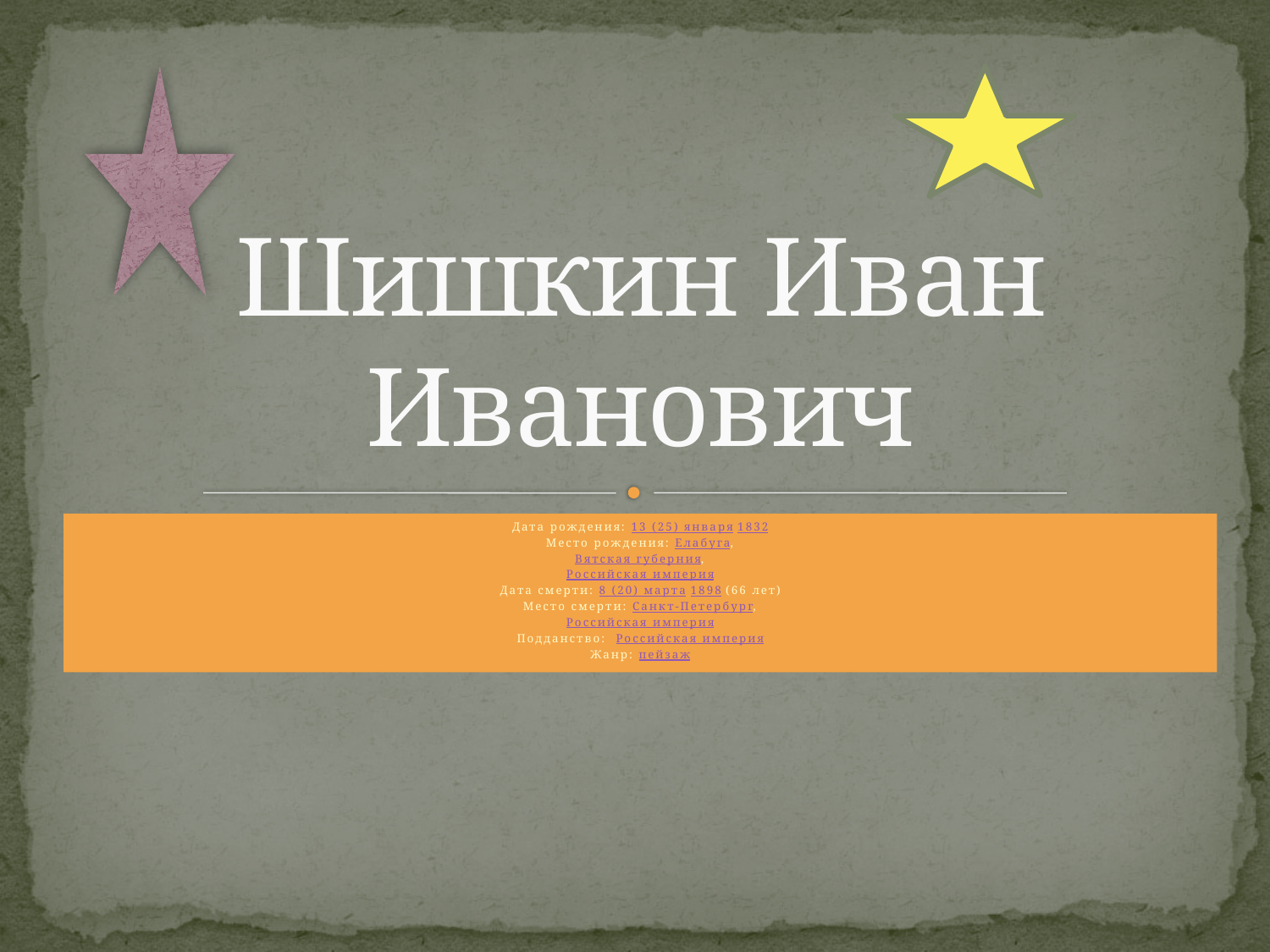

# Шишкин Иван Иванович
Дата рождения: 13 (25) января 1832
Место рождения: Елабуга,
Вятская губерния,
Российская империя
Дата смерти: 8 (20) марта 1898 (66 лет)
Место смерти: Санкт-Петербург,
Российская империя
Подданство:  Российская империя
Жанр: пейзаж